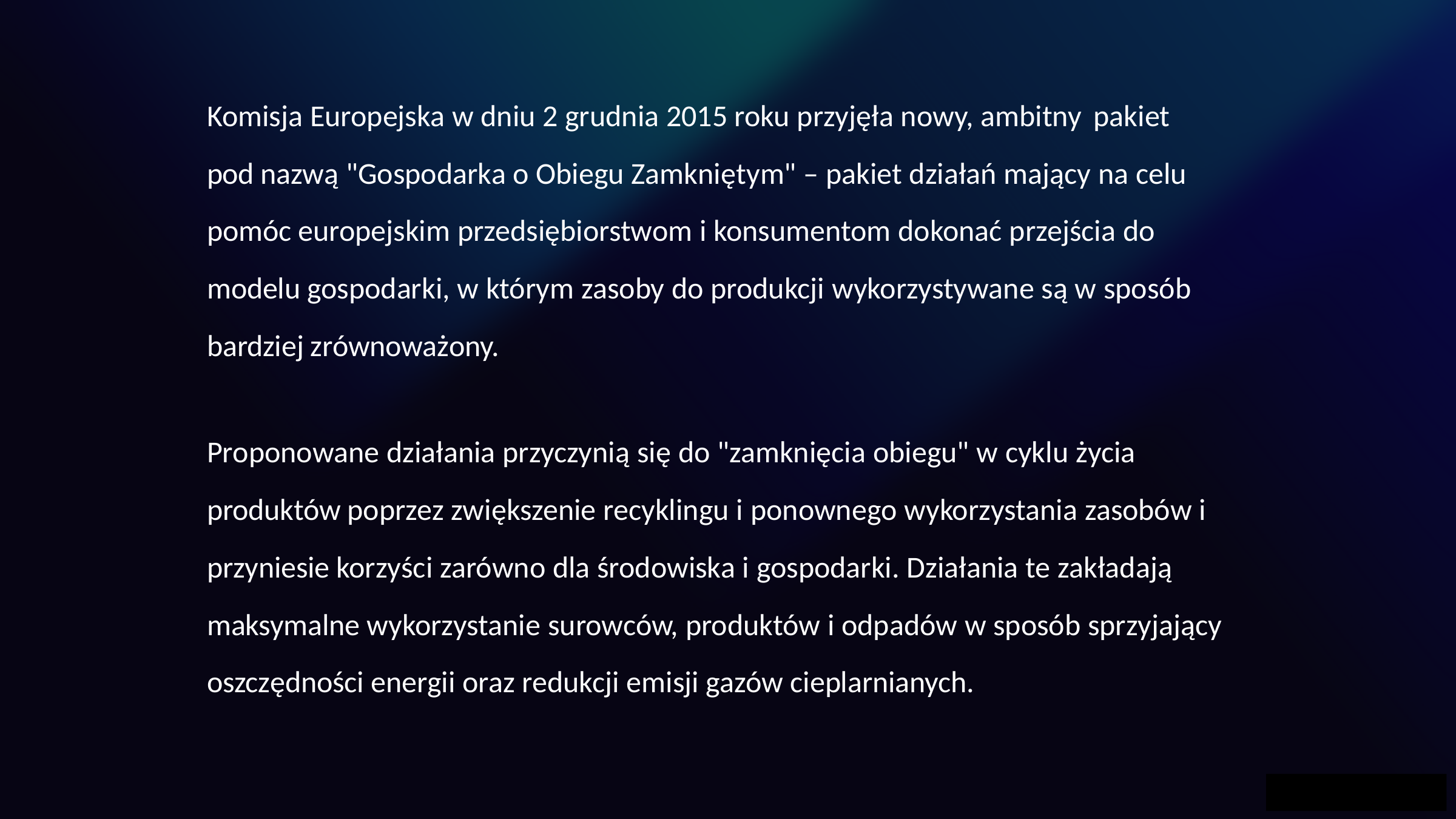

Komisja Europejska w dniu 2 grudnia 2015 roku przyjęła nowy, ambitny pakiet pod nazwą "Gospodarka o Obiegu Zamkniętym" – pakiet działań mający na celu pomóc europejskim przedsiębiorstwom i konsumentom dokonać przejścia do modelu gospodarki, w którym zasoby do produkcji wykorzystywane są w sposób bardziej zrównoważony.

Proponowane działania przyczynią się do "zamknięcia obiegu" w cyklu życia produktów poprzez zwiększenie recyklingu i ponownego wykorzystania zasobów i przyniesie korzyści zarówno dla środowiska i gospodarki. Działania te zakładają maksymalne wykorzystanie surowców, produktów i odpadów w sposób sprzyjający oszczędności energii oraz redukcji emisji gazów cieplarnianych.